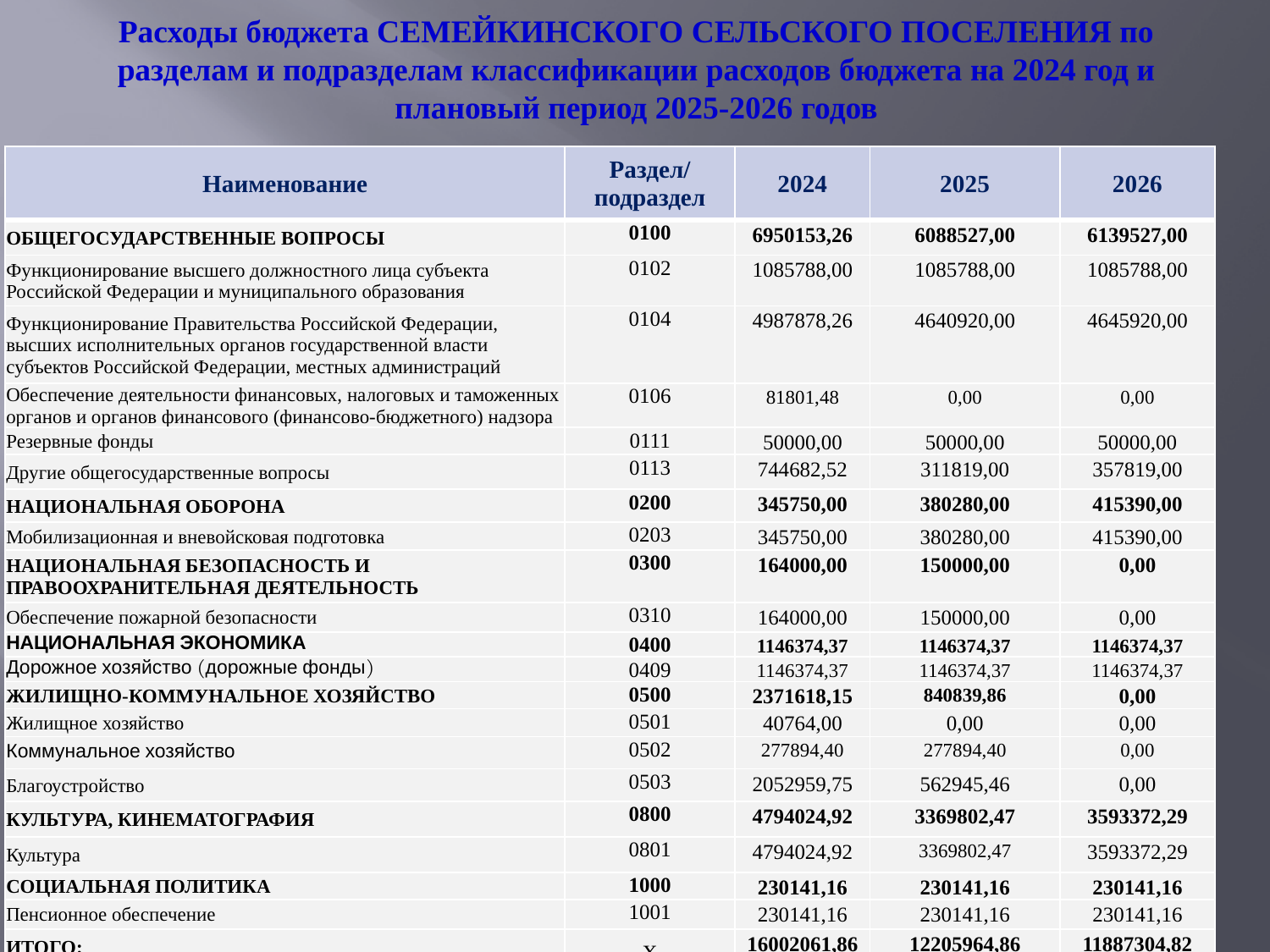

# Расходы бюджета СЕМЕЙКИНСКОГО СЕЛЬСКОГО ПОСЕЛЕНИЯ по разделам и подразделам классификации расходов бюджета на 2024 год и плановый период 2025-2026 годов
| Наименование | Раздел/ подраздел | 2024 | 2025 | 2026 |
| --- | --- | --- | --- | --- |
| ОБЩЕГОСУДАРСТВЕННЫЕ ВОПРОСЫ | 0100 | 6950153,26 | 6088527,00 | 6139527,00 |
| Функционирование высшего должностного лица субъекта Российской Федерации и муниципального образования | 0102 | 1085788,00 | 1085788,00 | 1085788,00 |
| Функционирование Правительства Российской Федерации, высших исполнительных органов государственной власти субъектов Российской Федерации, местных администраций | 0104 | 4987878,26 | 4640920,00 | 4645920,00 |
| Обеспечение деятельности финансовых, налоговых и таможенных органов и органов финансового (финансово-бюджетного) надзора | 0106 | 81801,48 | 0,00 | 0,00 |
| Резервные фонды | 0111 | 50000,00 | 50000,00 | 50000,00 |
| Другие общегосударственные вопросы | 0113 | 744682,52 | 311819,00 | 357819,00 |
| НАЦИОНАЛЬНАЯ ОБОРОНА | 0200 | 345750,00 | 380280,00 | 415390,00 |
| Мобилизационная и вневойсковая подготовка | 0203 | 345750,00 | 380280,00 | 415390,00 |
| НАЦИОНАЛЬНАЯ БЕЗОПАСНОСТЬ И ПРАВООХРАНИТЕЛЬНАЯ ДЕЯТЕЛЬНОСТЬ | 0300 | 164000,00 | 150000,00 | 0,00 |
| Обеспечение пожарной безопасности | 0310 | 164000,00 | 150000,00 | 0,00 |
| НАЦИОНАЛЬНАЯ ЭКОНОМИКА | 0400 | 1146374,37 | 1146374,37 | 1146374,37 |
| Дорожное хозяйство (дорожные фонды) | 0409 | 1146374,37 | 1146374,37 | 1146374,37 |
| ЖИЛИЩНО-КОММУНАЛЬНОЕ ХОЗЯЙСТВО | 0500 | 2371618,15 | 840839,86 | 0,00 |
| Жилищное хозяйство | 0501 | 40764,00 | 0,00 | 0,00 |
| Коммунальное хозяйство | 0502 | 277894,40 | 277894,40 | 0,00 |
| Благоустройство | 0503 | 2052959,75 | 562945,46 | 0,00 |
| КУЛЬТУРА, КИНЕМАТОГРАФИЯ | 0800 | 4794024,92 | 3369802,47 | 3593372,29 |
| Культура | 0801 | 4794024,92 | 3369802,47 | 3593372,29 |
| СОЦИАЛЬНАЯ ПОЛИТИКА | 1000 | 230141,16 | 230141,16 | 230141,16 |
| Пенсионное обеспечение | 1001 | 230141,16 | 230141,16 | 230141,16 |
| ИТОГО: | X | 16002061,86 | 12205964,86 | 11887304,82 |